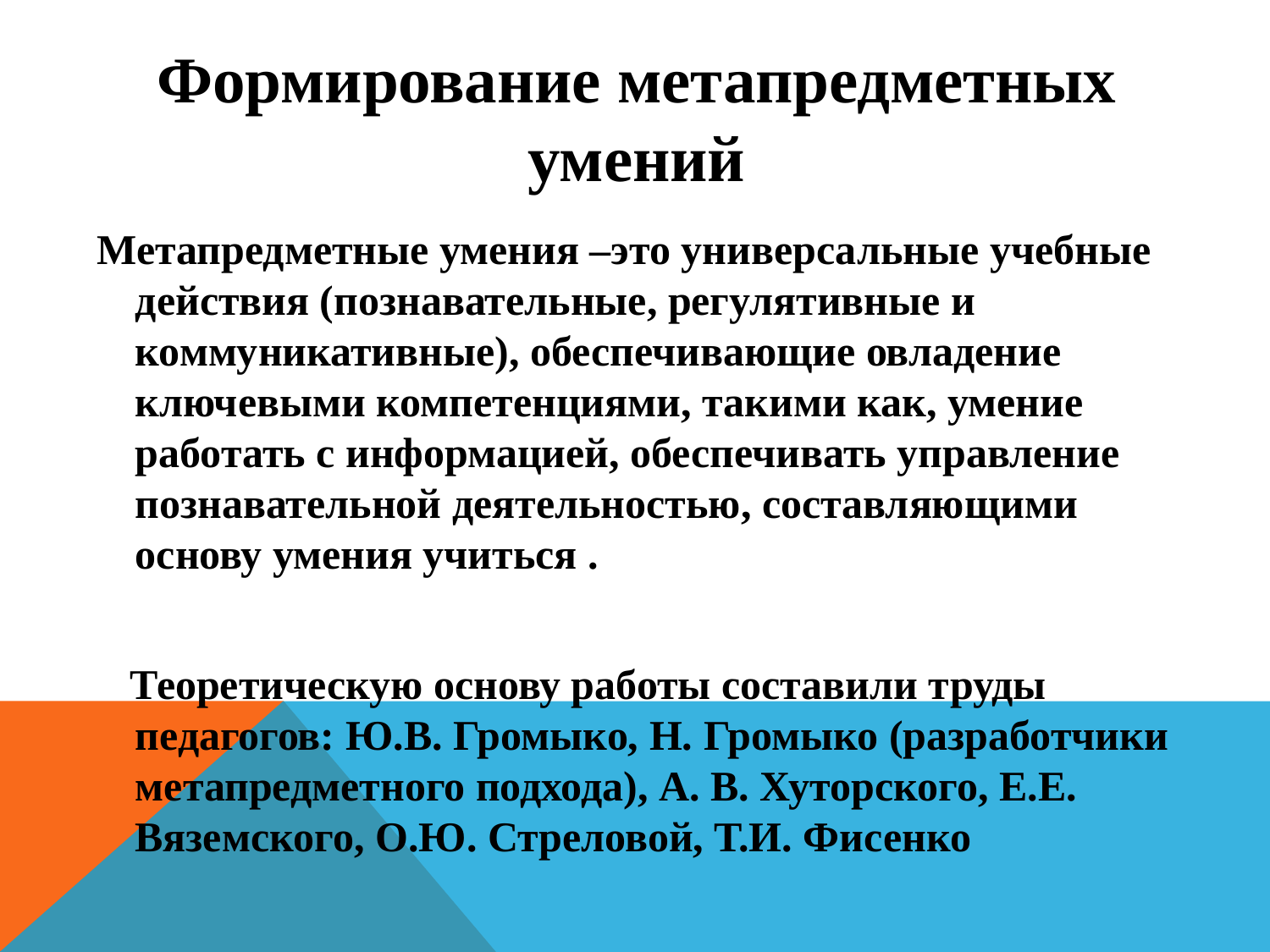

# Формирование метапредметных умений
 Метапредметные умения –это универсальные учебные действия (познавательные, регулятивные и коммуникативные), обеспечивающие овладение ключевыми компетенциями, такими как, умение работать с информацией, обеспечивать управление познавательной деятельностью, составляющими основу умения учиться .

    Теоретическую основу работы составили труды педагогов: Ю.В. Громыко, Н. Громыко (разработчики метапредметного подхода), А. В. Хуторского, Е.Е. Вяземского, О.Ю. Стреловой, Т.И. Фисенко